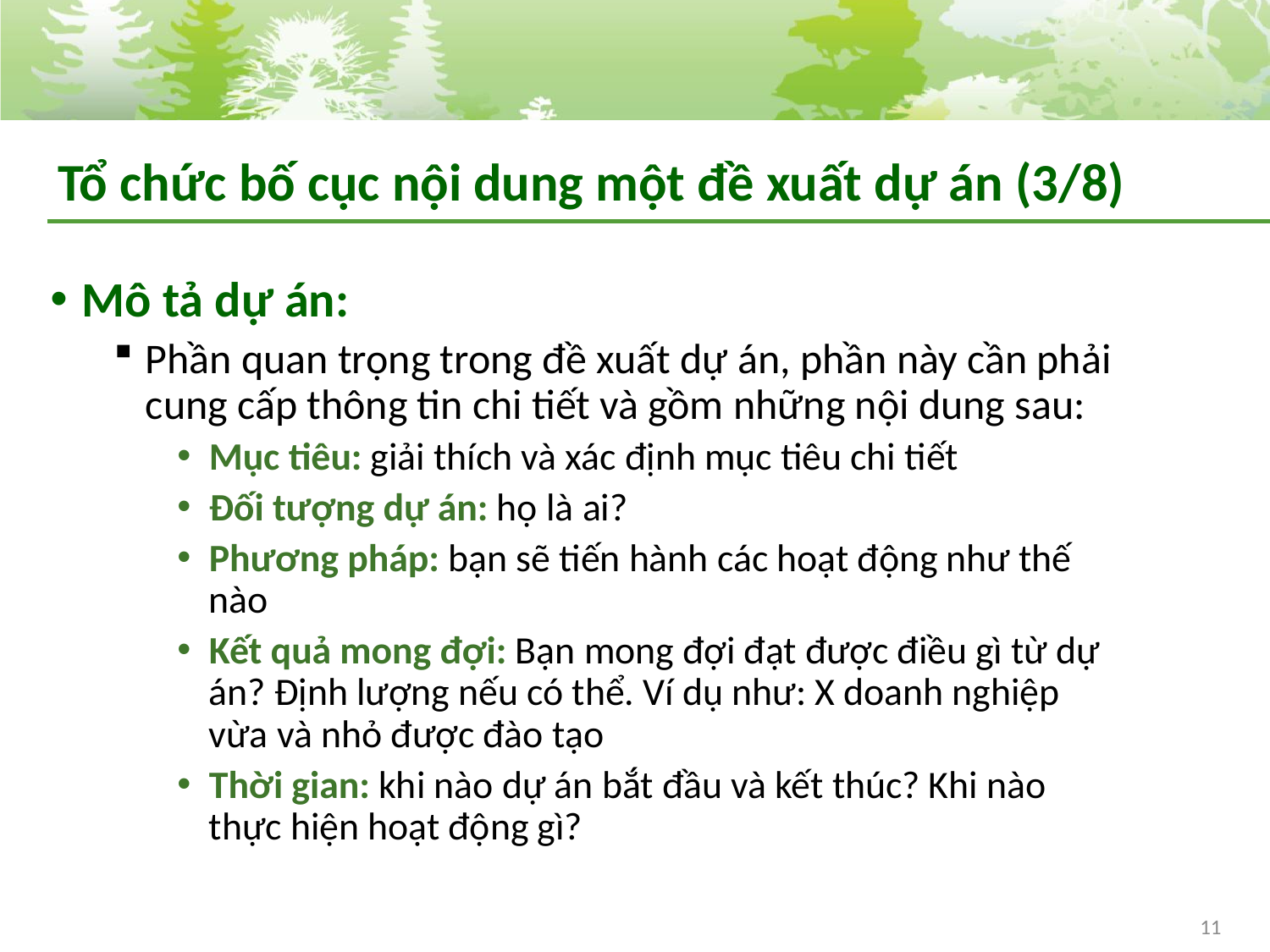

# Tổ chức bố cục nội dung một đề xuất dự án (3/8)
Mô tả dự án:
Phần quan trọng trong đề xuất dự án, phần này cần phải cung cấp thông tin chi tiết và gồm những nội dung sau:
Mục tiêu: giải thích và xác định mục tiêu chi tiết
Đối tượng dự án: họ là ai?
Phương pháp: bạn sẽ tiến hành các hoạt động như thế nào
Kết quả mong đợi: Bạn mong đợi đạt được điều gì từ dự án? Định lượng nếu có thể. Ví dụ như: X doanh nghiệp vừa và nhỏ được đào tạo
Thời gian: khi nào dự án bắt đầu và kết thúc? Khi nào thực hiện hoạt động gì?

11